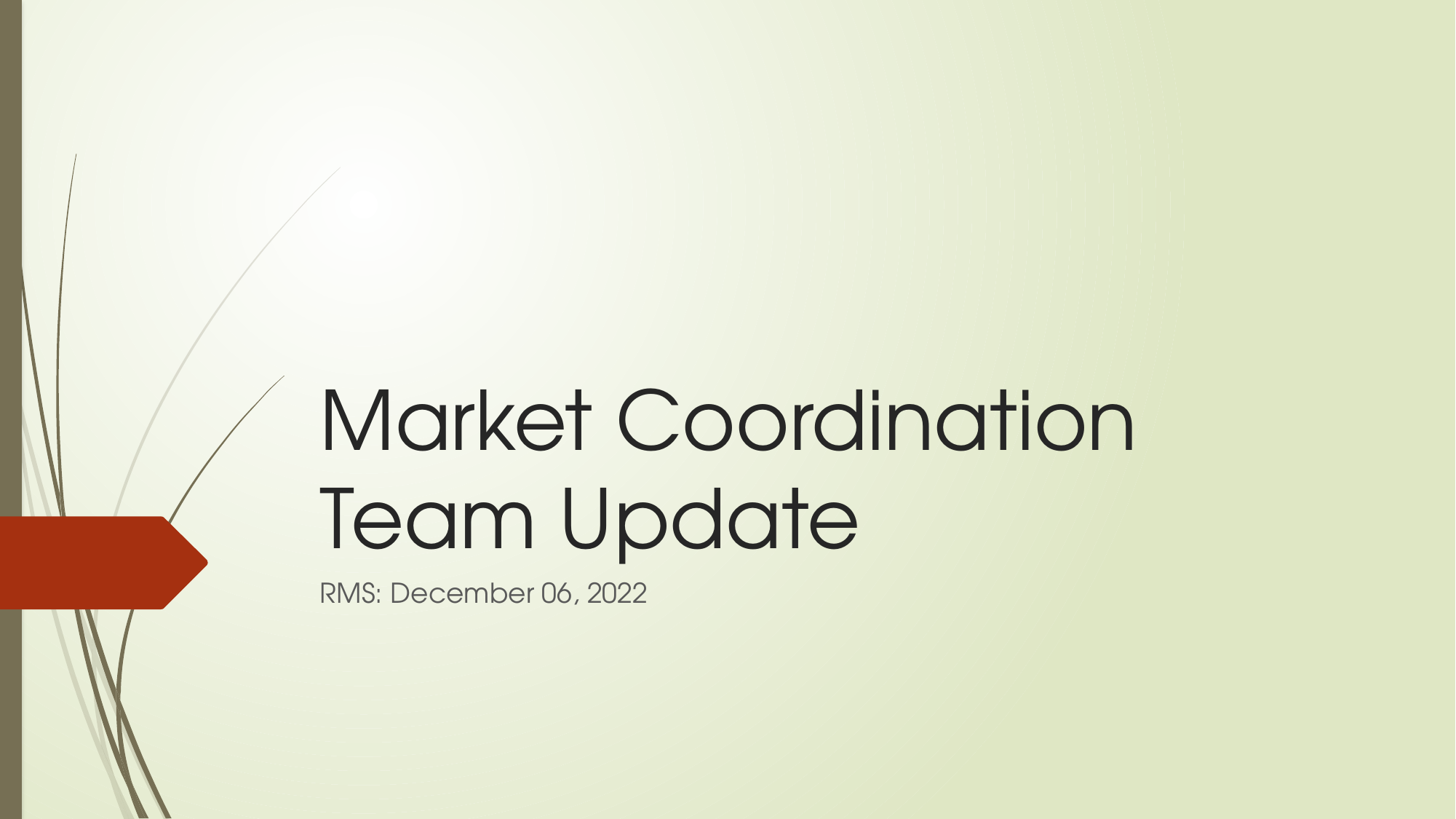

# Market Coordination Team Update
RMS: December 06, 2022